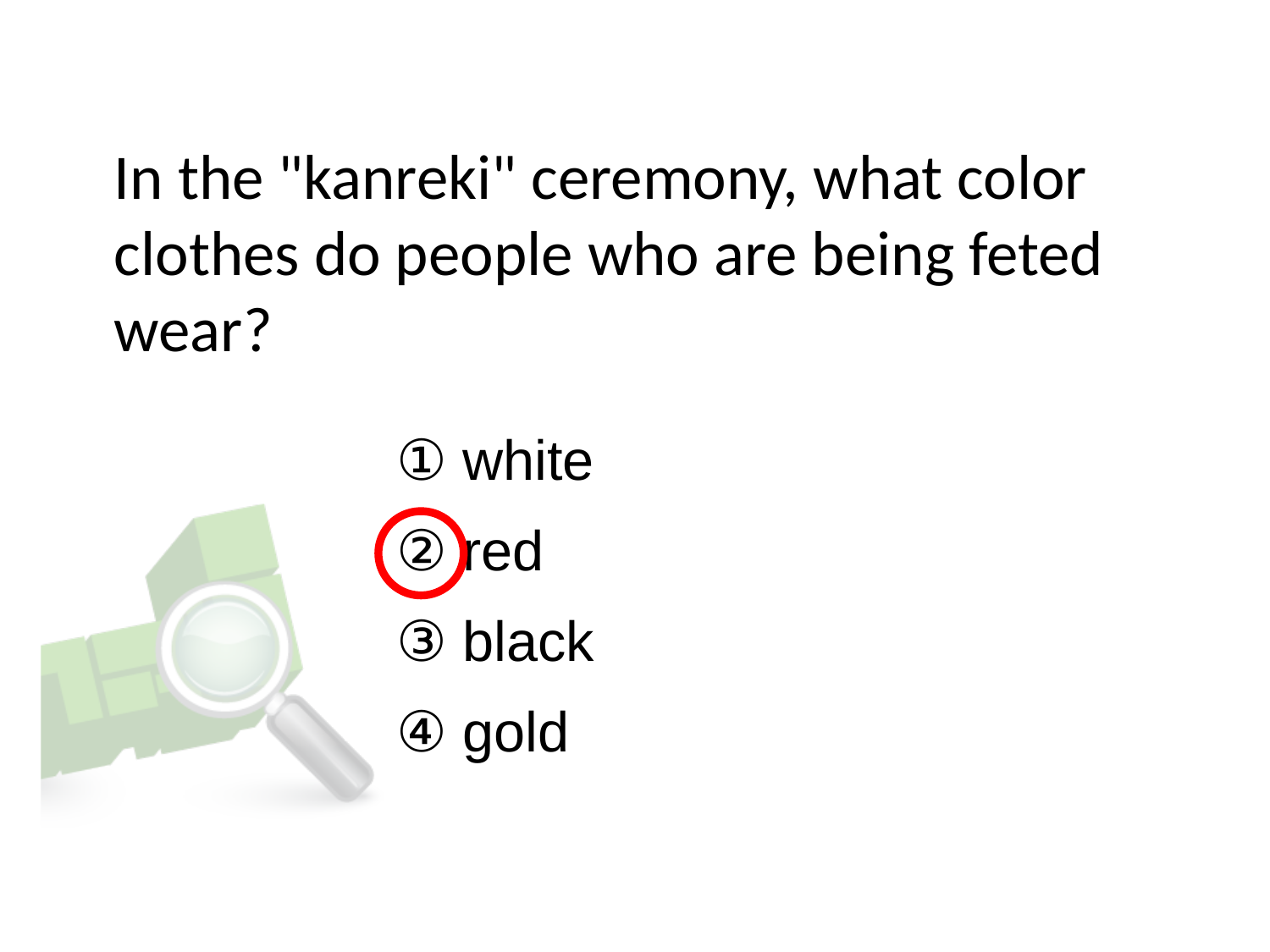

# In the "kanreki" ceremony, what color clothes do people who are being feted wear?
① white
② red
③ black
④ gold